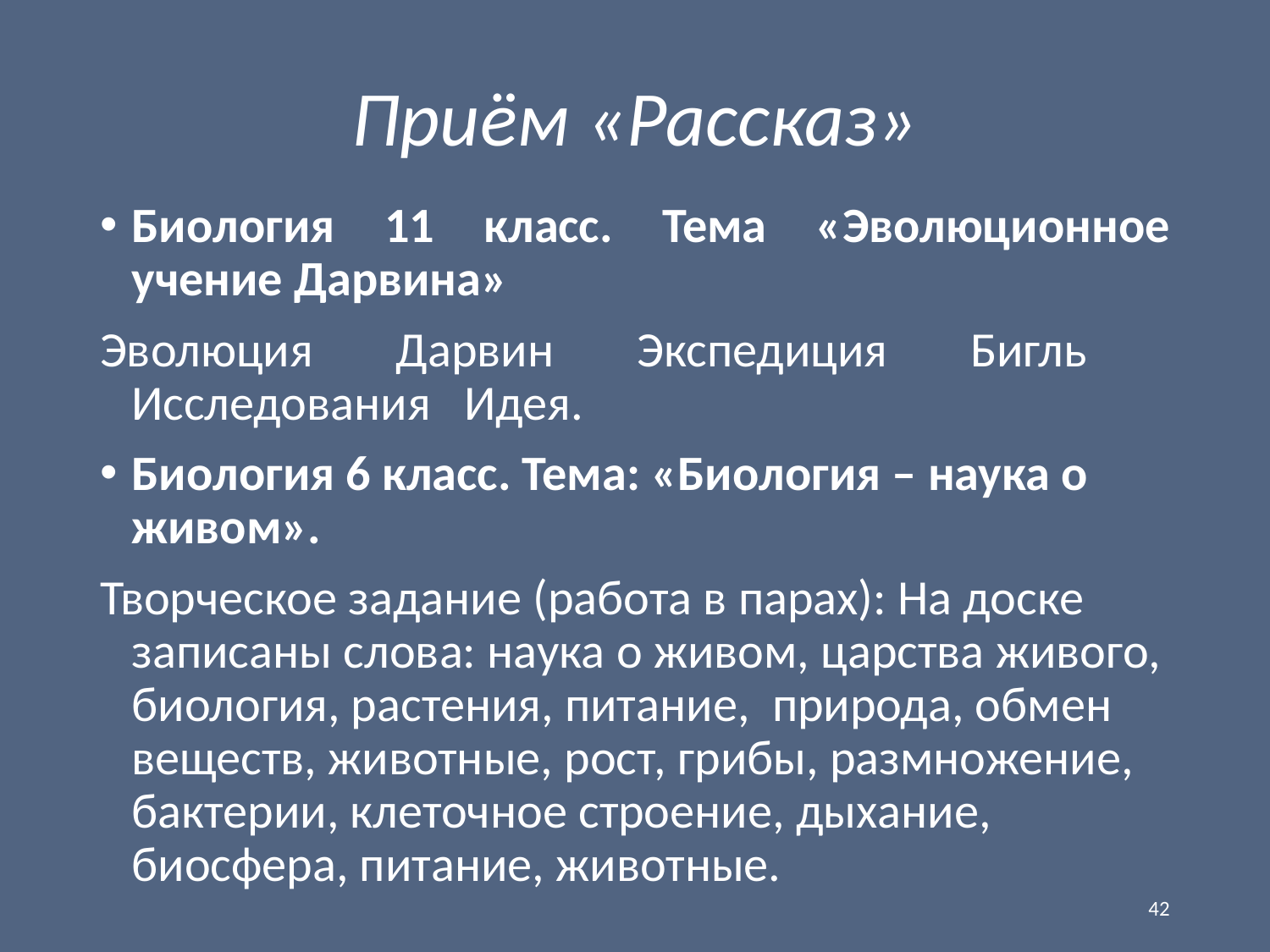

# Приём «Рассказ»
Биология 11 класс. Тема «Эволюционное учение Дарвина»
Эволюция   Дарвин   Экспедиция   Бигль    Исследования   Идея.
Биология 6 класс. Тема: «Биология – наука о живом».
Творческое задание (работа в парах): На доске записаны слова: наука о живом, царства живого, биология, растения, питание,  природа, обмен веществ, животные, рост, грибы, размножение, бактерии, клеточное строение, дыхание, биосфера, питание, животные.

42